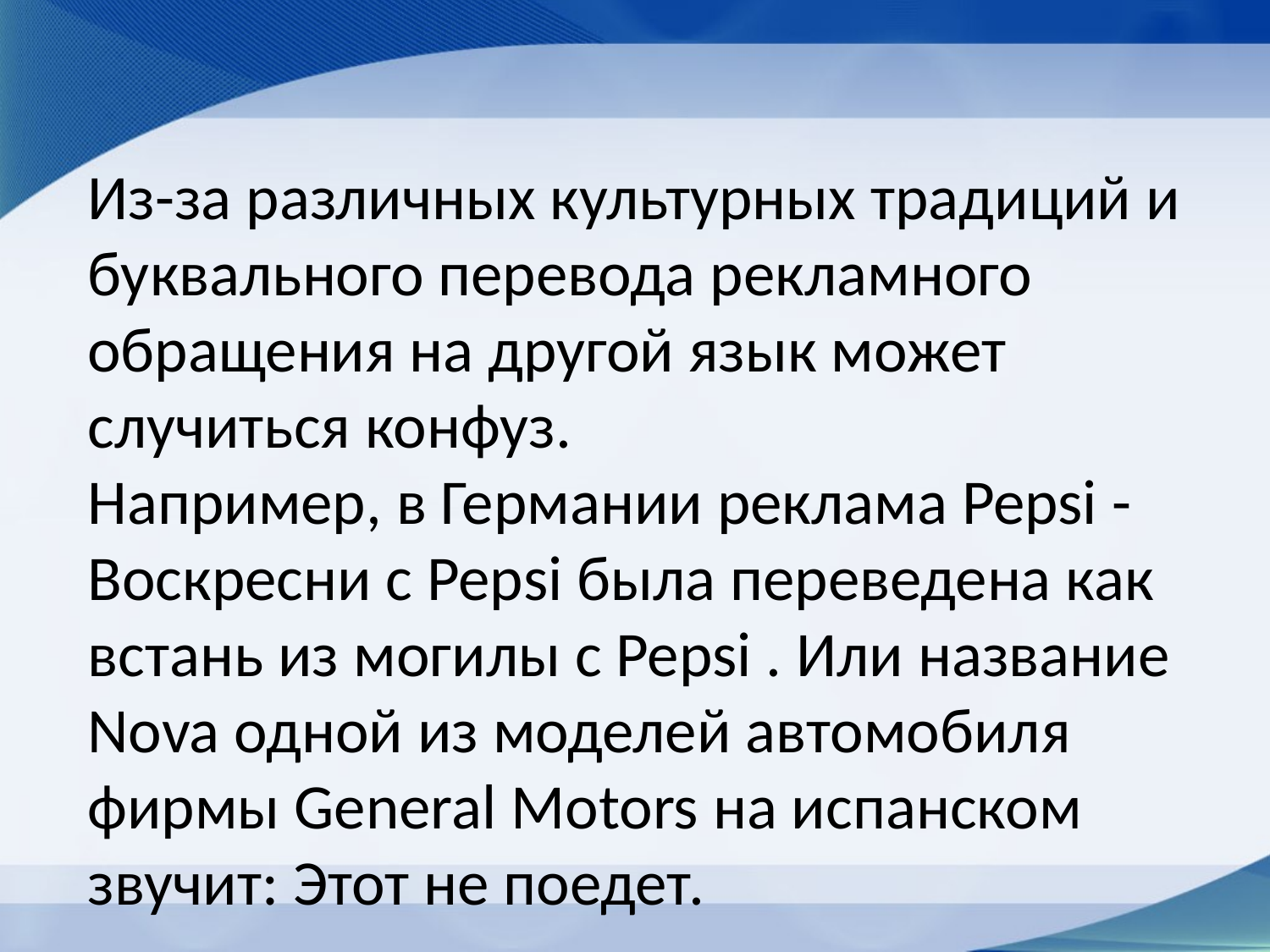

# Из-за различных культурных традиций и буквального перевода рекламного обращения на другой язык может случиться конфуз. Например, в Германии реклама Pepsi - Воскресни с Pepsi была переведена как встань из могилы с Pepsi . Или название Nova одной из моделей автомобиля фирмы General Motors на испанском звучит: Этот не поедет.